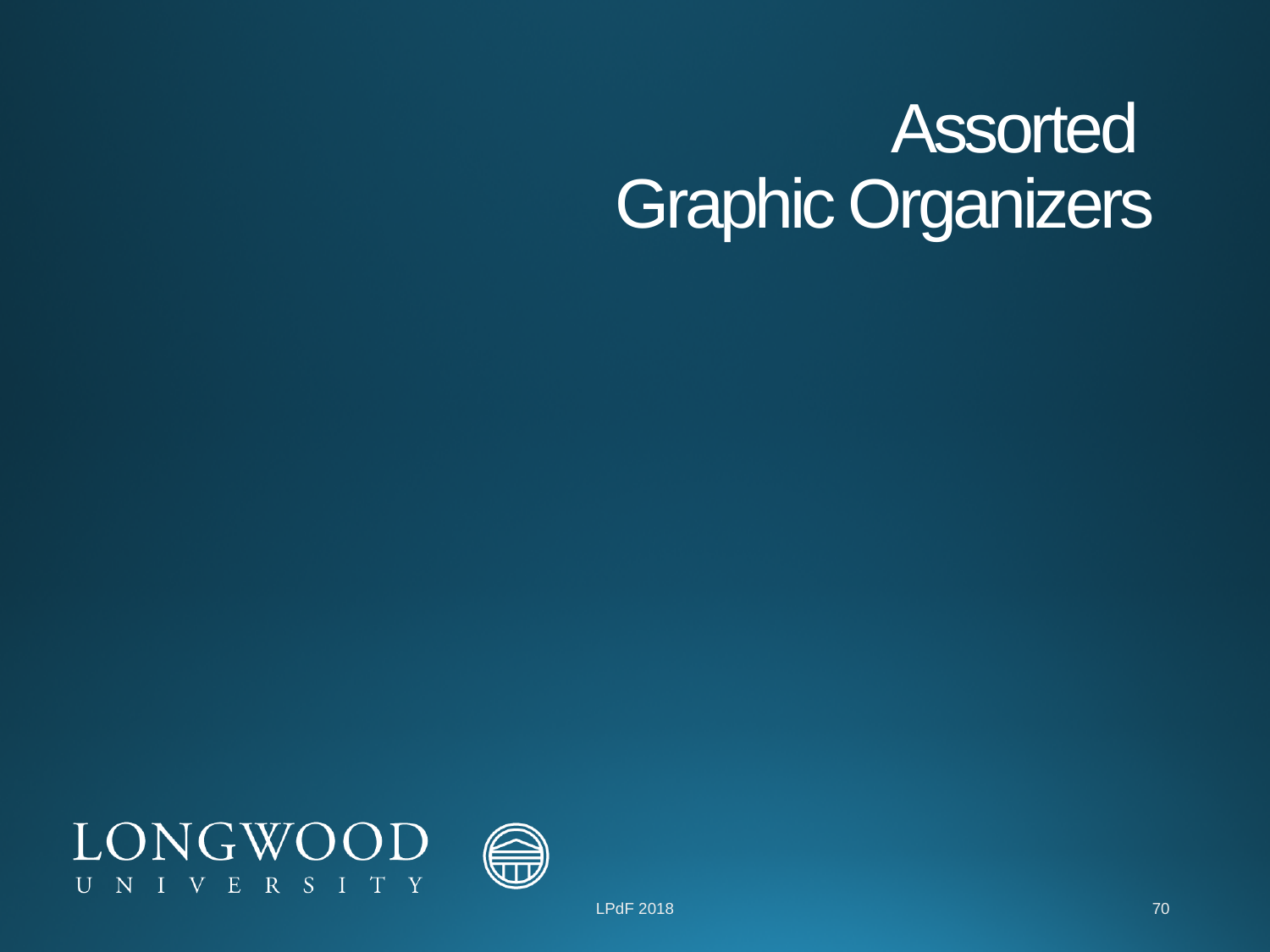

# Assorted Graphic Organizers

LPdF 2018
70